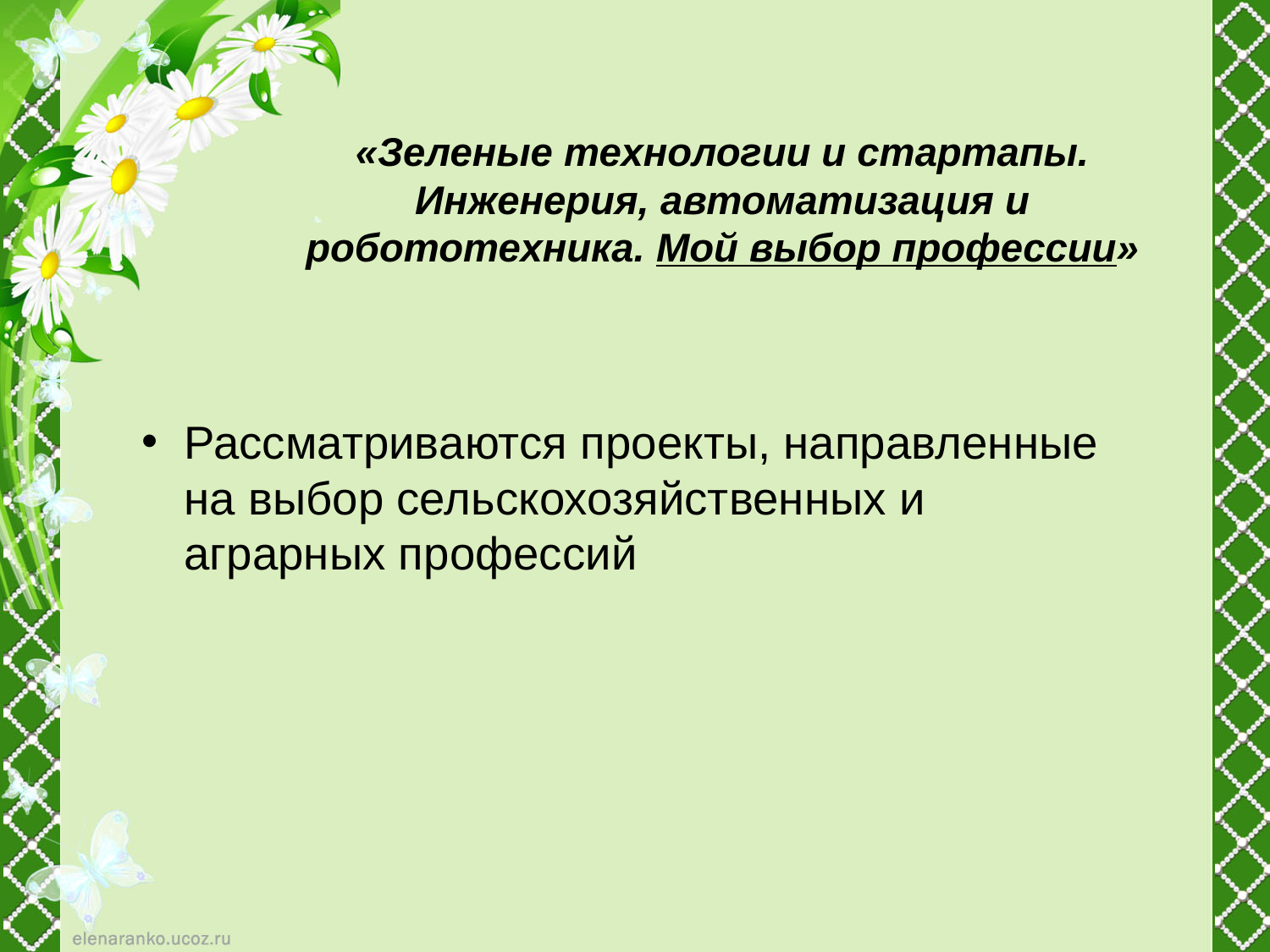

«Зеленые технологии и стартапы. Инженерия, автоматизация и робототехника. Мой выбор профессии»
Рассматриваются проекты, направленные на выбор сельскохозяйственных и аграрных профессий